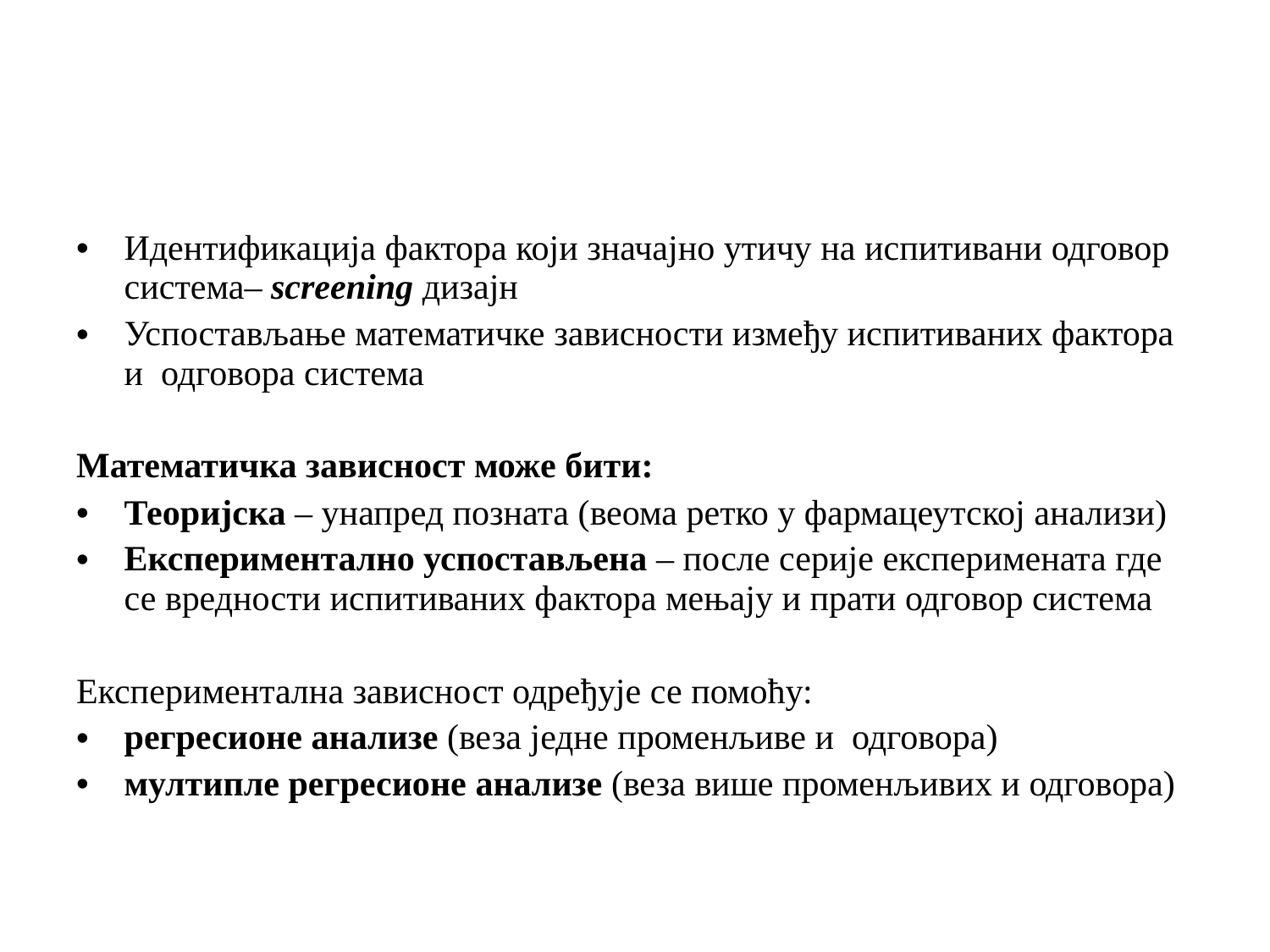

#
Идентификација фактора који значајно утичу на испитивани одговор система– screening дизајн
Успостављање математичке зависности између испитиваних фактора и  одговора система

Математичка зависност може бити:
Теоријска – унапред позната (веома ретко у фармацеутској анализи)
Експериментално успостављена – после серије експеримената где се вредности испитиваних фактора мењају и прати одговор система

Експериментална зависност одређује се помоћу:
регресионе анализе (веза једне променљиве и  одговора)
мултипле регресионе анализе (веза више променљивих и одговора)